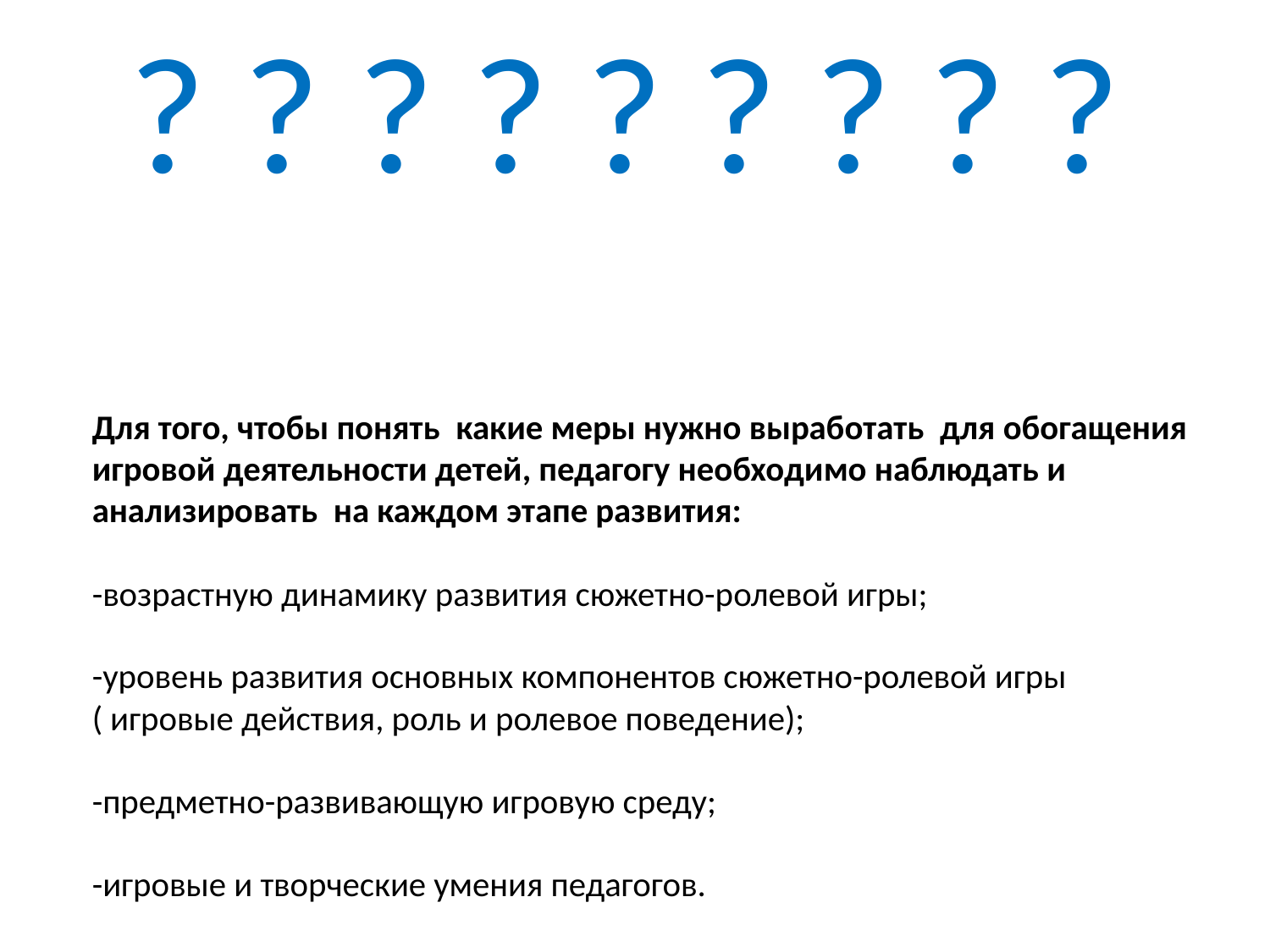

# ? ? ? ? ? ? ? ? ? Для того, чтобы понять  какие меры нужно выработать  для обогащения игровой деятельности детей, педагогу необходимо наблюдать и анализировать  на каждом этапе развития: -возрастную динамику развития сюжетно-ролевой игры; -уровень развития основных компонентов сюжетно-ролевой игры ( игровые действия, роль и ролевое поведение); -предметно-развивающую игровую среду; -игровые и творческие умения педагогов.